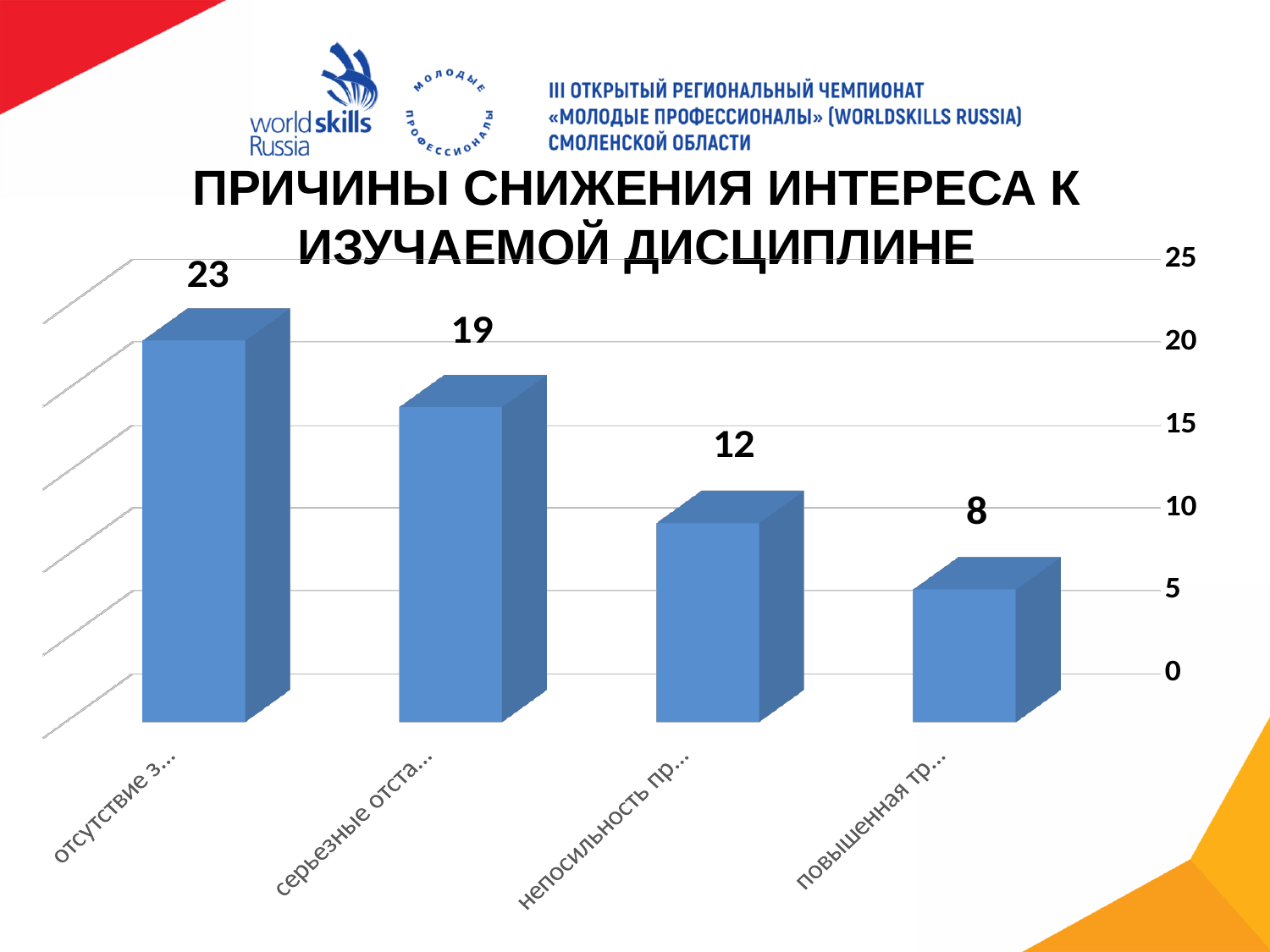

[unsupported chart]

# Причины снижения интереса к изучаемой дисциплине